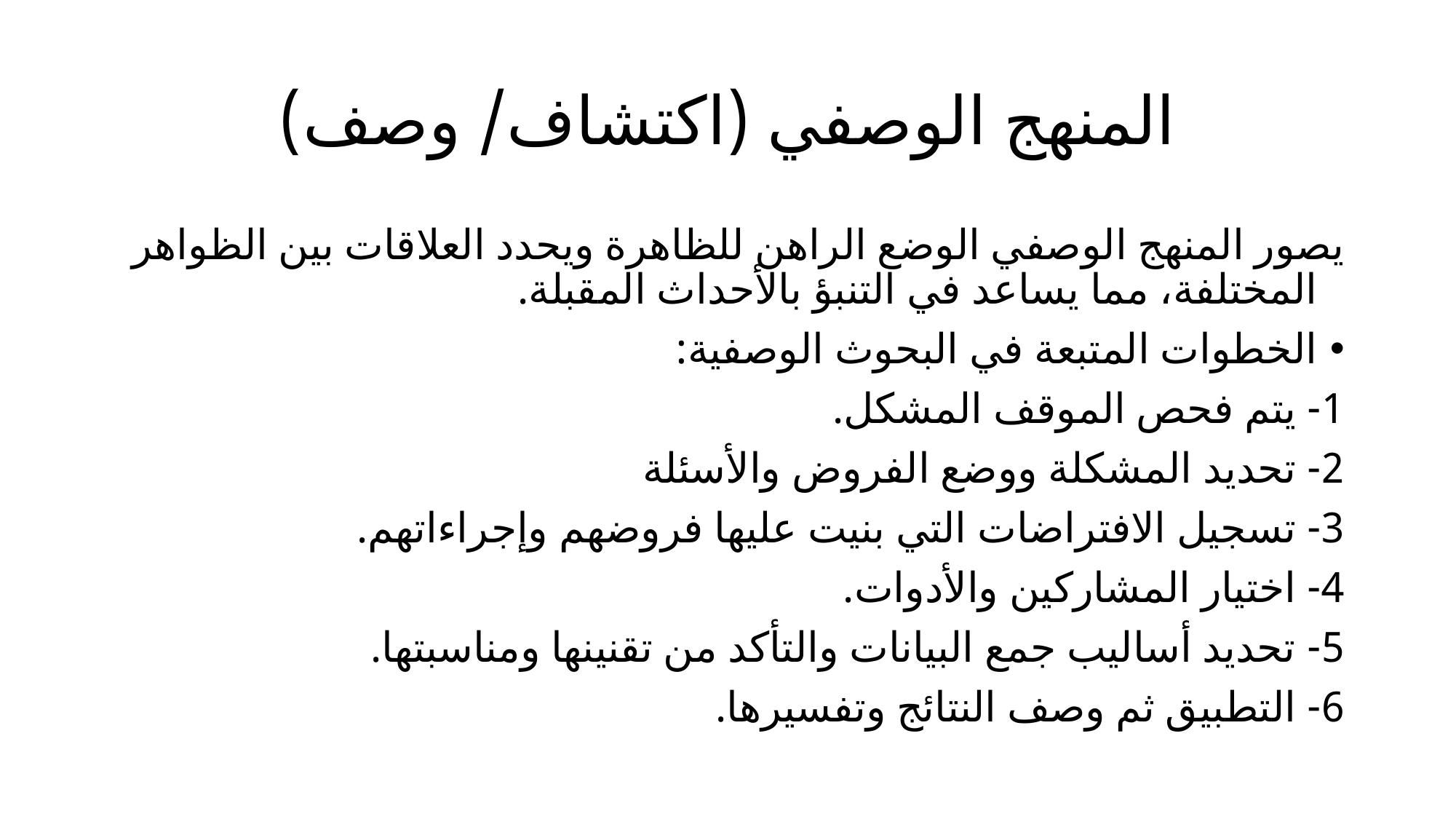

# المنهج الوصفي (اكتشاف/ وصف)
يصور المنهج الوصفي الوضع الراهن للظاهرة ويحدد العلاقات بين الظواهر المختلفة، مما يساعد في التنبؤ بالأحداث المقبلة.
الخطوات المتبعة في البحوث الوصفية:
1- يتم فحص الموقف المشكل.
2- تحديد المشكلة ووضع الفروض والأسئلة
3- تسجيل الافتراضات التي بنيت عليها فروضهم وإجراءاتهم.
4- اختيار المشاركين والأدوات.
5- تحديد أساليب جمع البيانات والتأكد من تقنينها ومناسبتها.
6- التطبيق ثم وصف النتائج وتفسيرها.